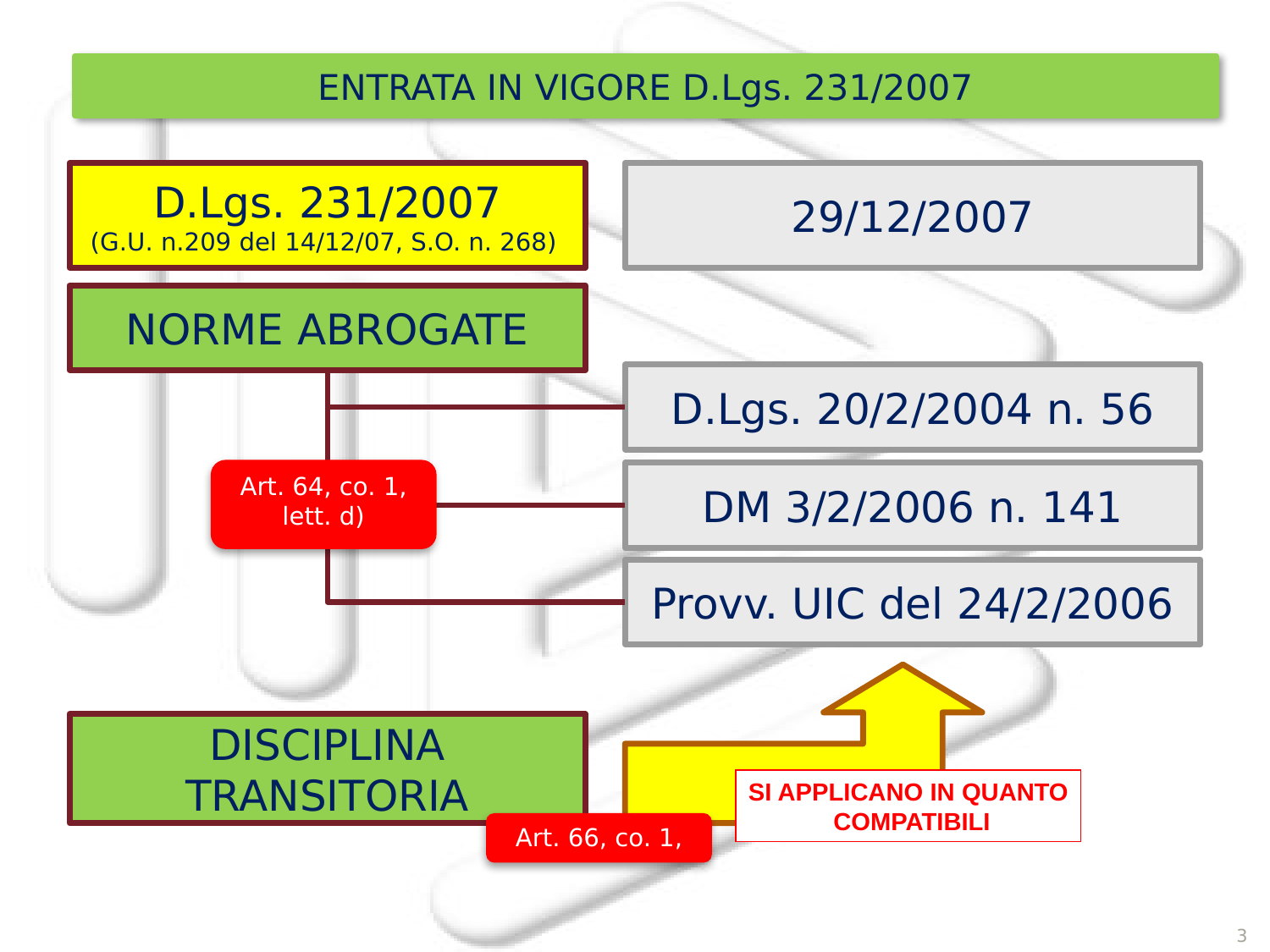

ENTRATA IN VIGORE D.Lgs. 231/2007
D.Lgs. 231/2007
(G.U. n.209 del 14/12/07, S.O. n. 268)
29/12/2007
NORME ABROGATE
D.Lgs. 20/2/2004 n. 56
Art. 64, co. 1, lett. d)

DM 3/2/2006 n. 141
Provv. UIC del 24/2/2006

DISCIPLINA TRANSITORIA
SI APPLICANO IN QUANTO
 COMPATIBILI
Art. 66, co. 1,

3